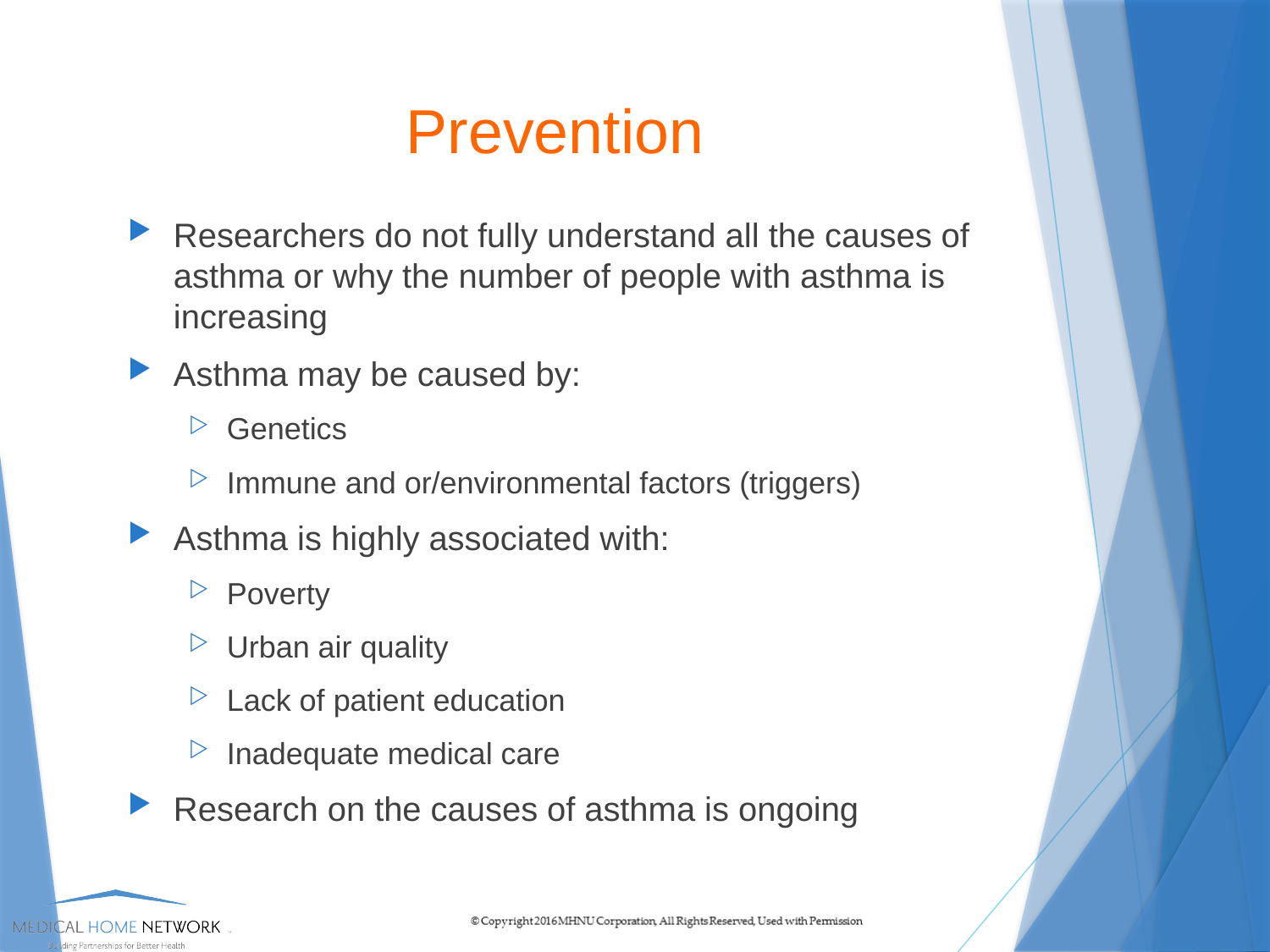

# Prevention
Researchers do not fully understand all the causes of asthma or why the number of people with asthma is increasing
Asthma may be caused by:
Genetics
Immune and or/environmental factors (triggers)
Asthma is highly associated with:
Poverty
Urban air quality
Lack of patient education
Inadequate medical care
Research on the causes of asthma is ongoing